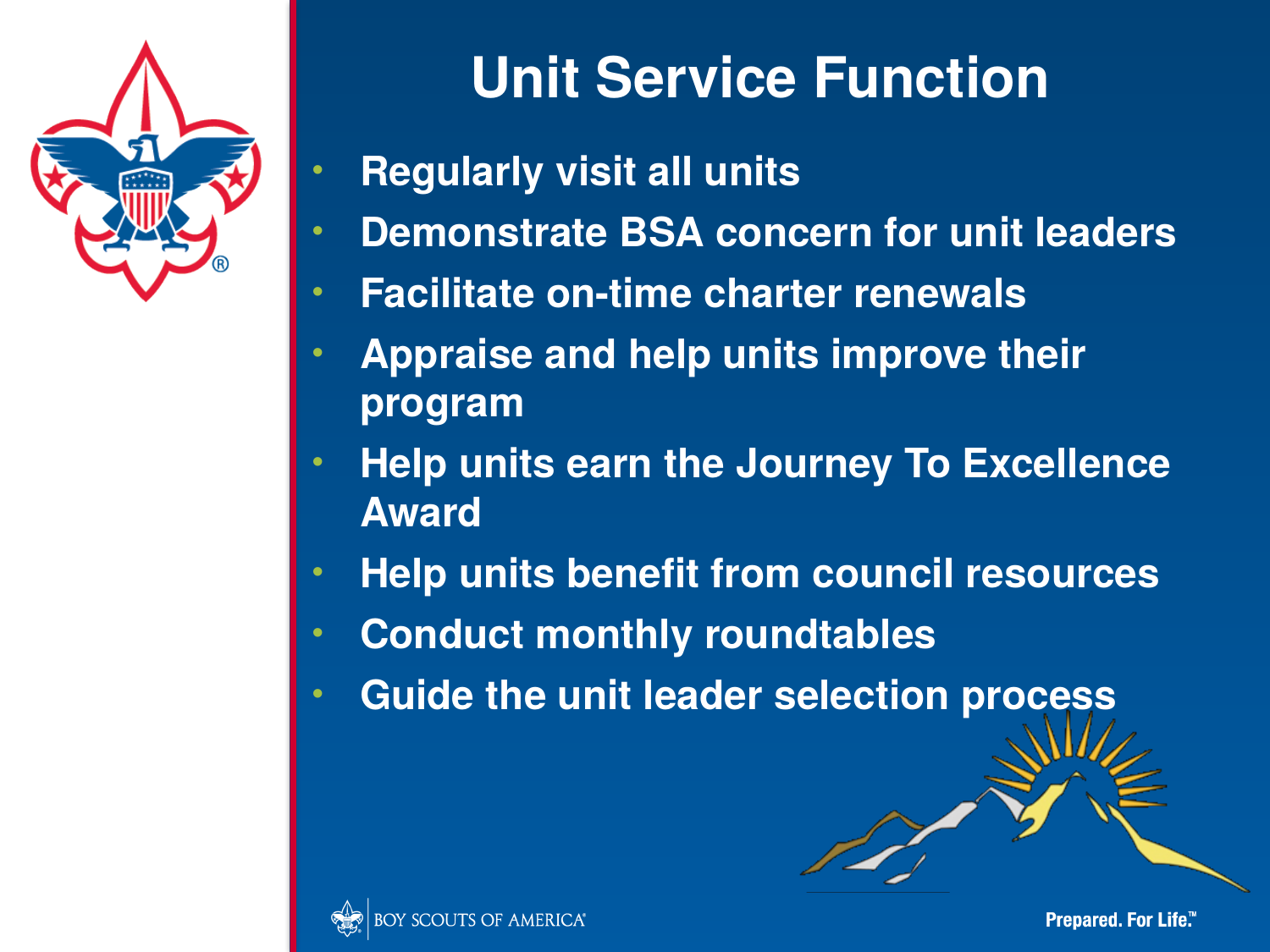

Unit Service Function
Regularly visit all units
Demonstrate BSA concern for unit leaders
Facilitate on-time charter renewals
Appraise and help units improve their program
Help units earn the Journey To Excellence Award
Help units benefit from council resources
Conduct monthly roundtables
Guide the unit leader selection process